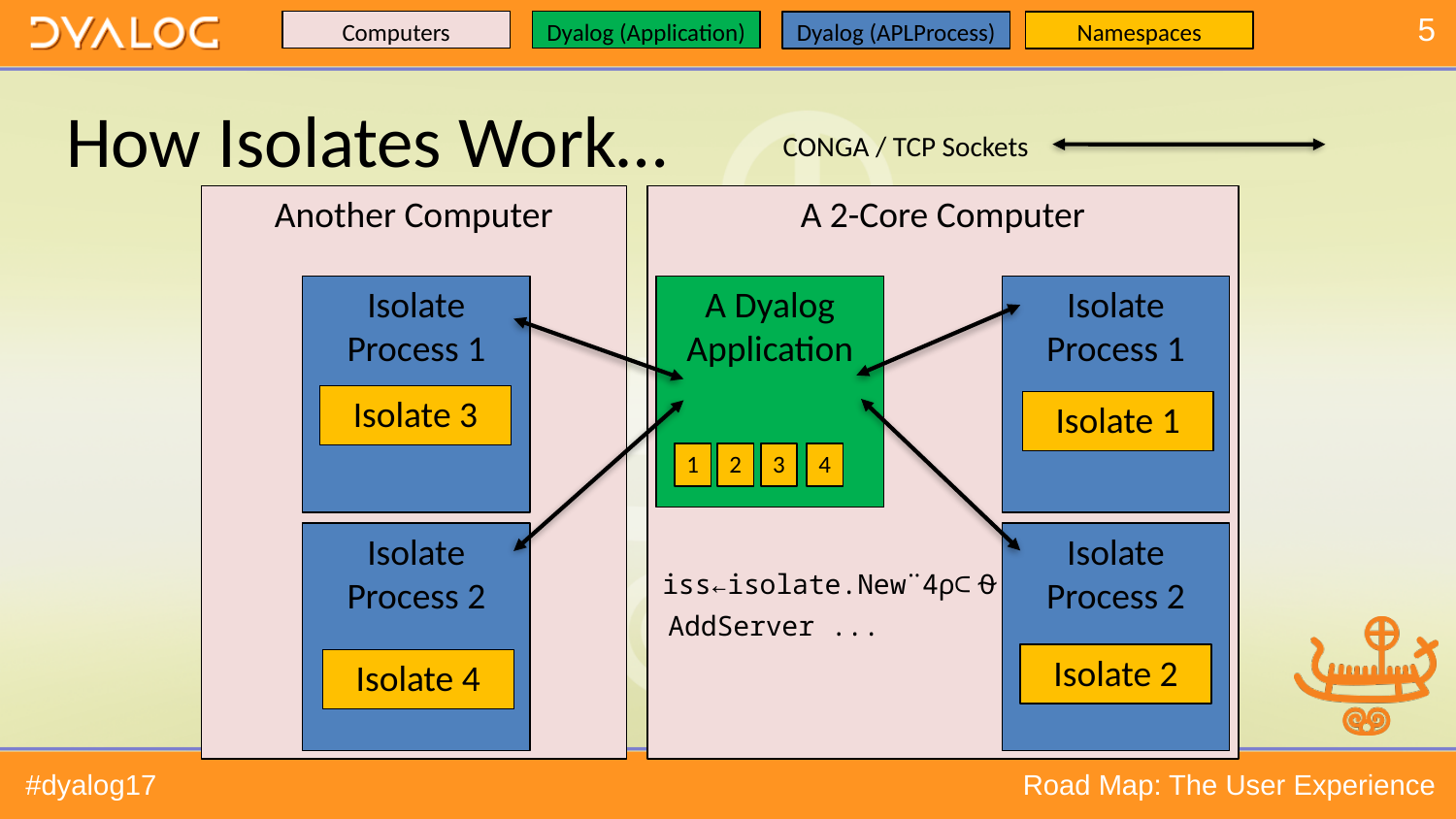

Computers
Dyalog (Application)
Dyalog (APLProcess)
Namespaces
# How Isolates Work…
CONGA / TCP Sockets
A 2-Core Computer
Another Computer

Isolate
Process 1
A Dyalog
Application
Isolate
Process 1
Isolate 3
Isolate 1
1
2
3
4
Isolate
Process 2
Isolate
Process 2
iss←isolate.New¨4⍴⊂⍬
AddServer ...
Isolate 2
Isolate 4